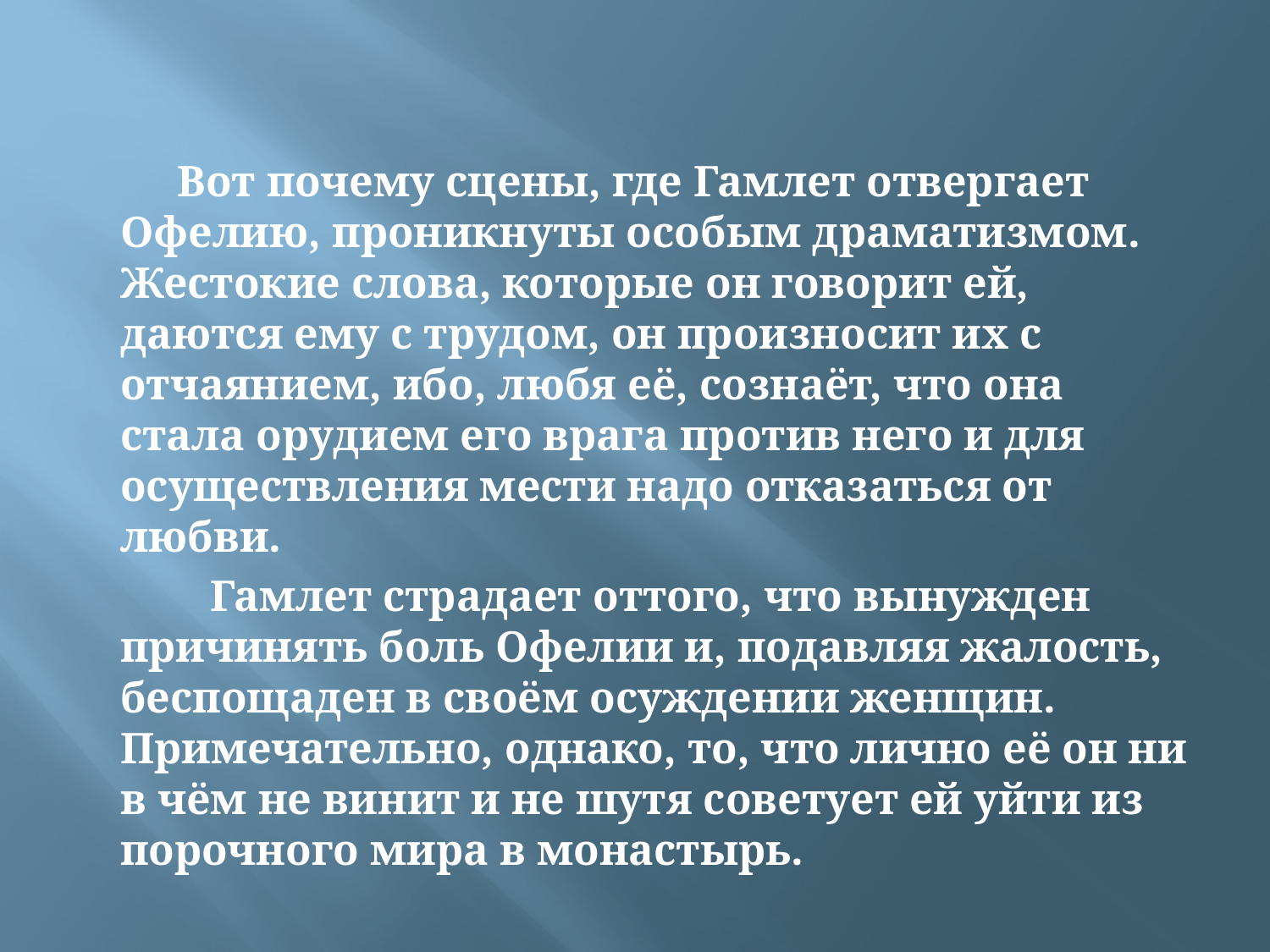

Вот почему сцены, где Гамлет отвергает Офелию, проникнуты особым драматизмом. Жестокие слова, которые он говорит ей, даются ему с трудом, он произносит их с отчаянием, ибо, любя её, сознаёт, что она стала орудием его врага против него и для осуществления мести надо отказаться от любви.
   Гамлет страдает оттого, что вынужден причинять боль Офелии и, подавляя жалость, беспощаден в своём осуждении женщин. Примечательно, однако, то, что лично её он ни в чём не винит и не шутя советует ей уйти из порочного мира в монастырь.